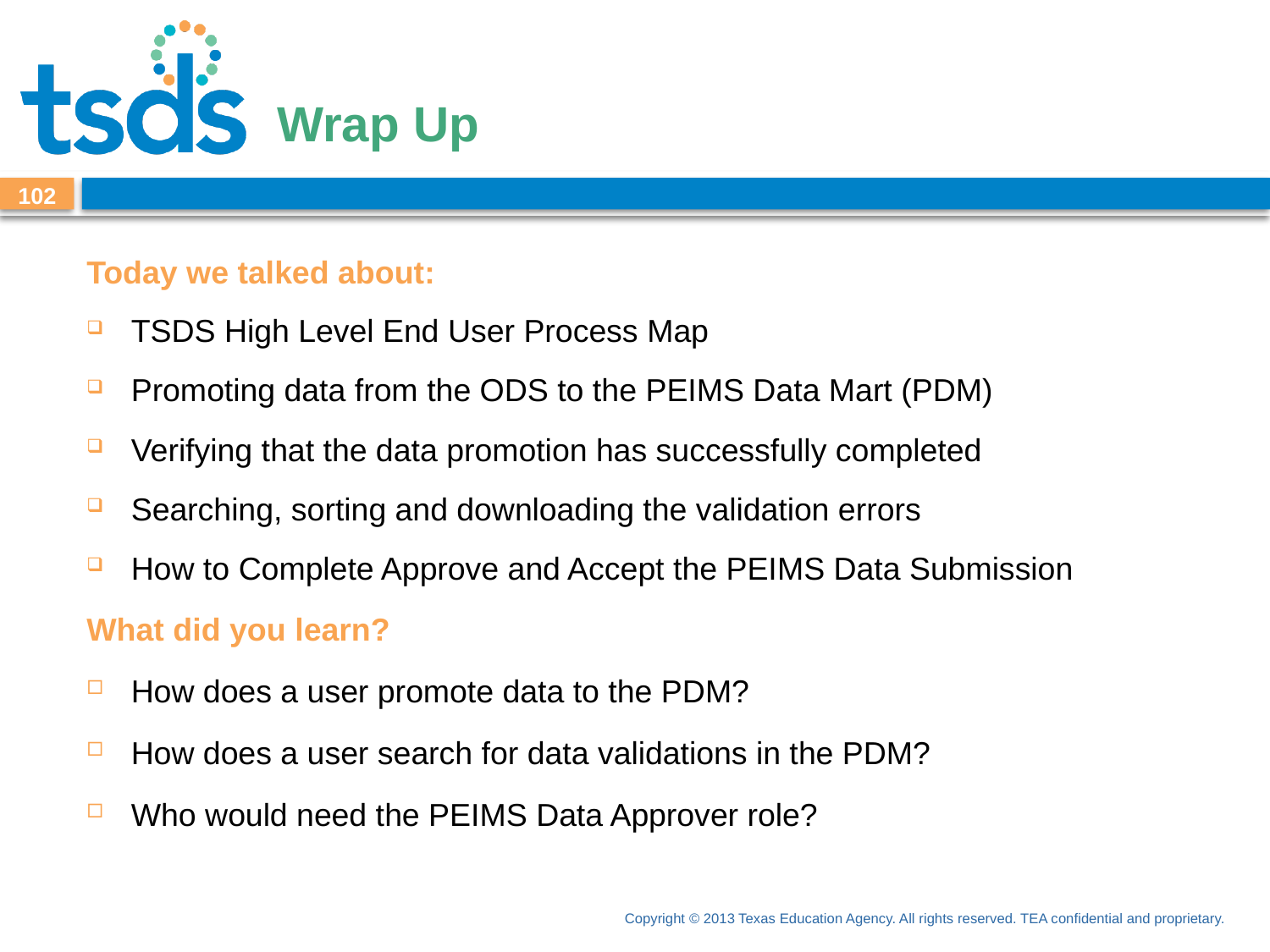

# Wrap Up
102
Today we talked about:
TSDS High Level End User Process Map
Promoting data from the ODS to the PEIMS Data Mart (PDM)
Verifying that the data promotion has successfully completed
Searching, sorting and downloading the validation errors
How to Complete Approve and Accept the PEIMS Data Submission
What did you learn?
How does a user promote data to the PDM?
How does a user search for data validations in the PDM?
Who would need the PEIMS Data Approver role?